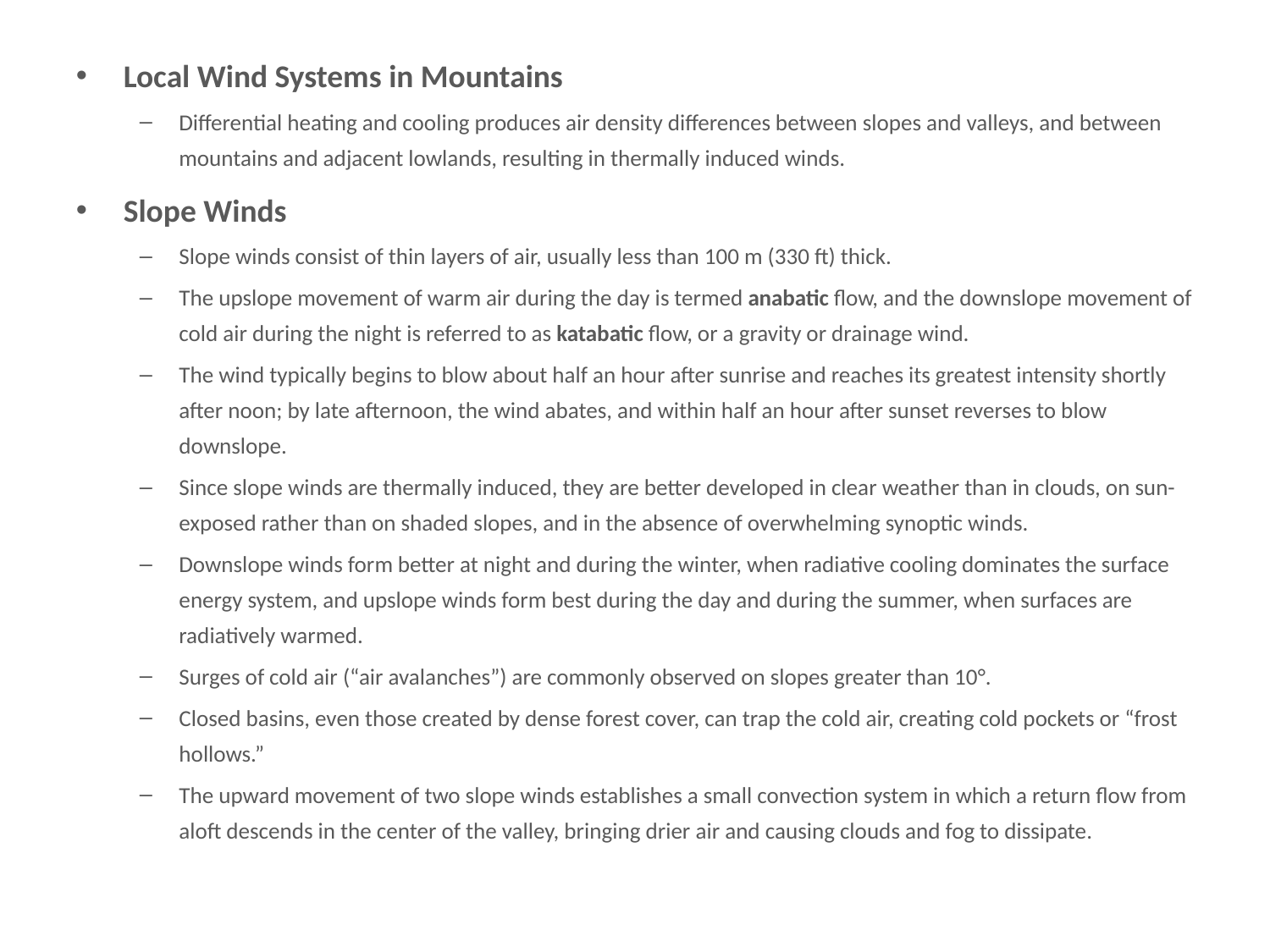

# Local Wind Systems in Mountains
Local Wind Systems in Mountains
Differential heating and cooling produces air density differences between slopes and valleys, and between mountains and adjacent lowlands, resulting in thermally induced winds.
Slope Winds
Slope winds consist of thin layers of air, usually less than 100 m (330 ft) thick.
The upslope movement of warm air during the day is termed anabatic flow, and the downslope movement of cold air during the night is referred to as katabatic flow, or a gravity or drainage wind.
The wind typically begins to blow about half an hour after sunrise and reaches its greatest intensity shortly after noon; by late afternoon, the wind abates, and within half an hour after sunset reverses to blow downslope.
Since slope winds are thermally induced, they are better developed in clear weather than in clouds, on sun-exposed rather than on shaded slopes, and in the absence of overwhelming synoptic winds.
Downslope winds form better at night and during the winter, when radiative cooling dominates the surface energy system, and upslope winds form best during the day and during the summer, when surfaces are radiatively warmed.
Surges of cold air (“air avalanches”) are commonly observed on slopes greater than 10°.
Closed basins, even those created by dense forest cover, can trap the cold air, creating cold pockets or “frost hollows.”
The upward movement of two slope winds establishes a small convection system in which a return flow from aloft descends in the center of the valley, bringing drier air and causing clouds and fog to dissipate.